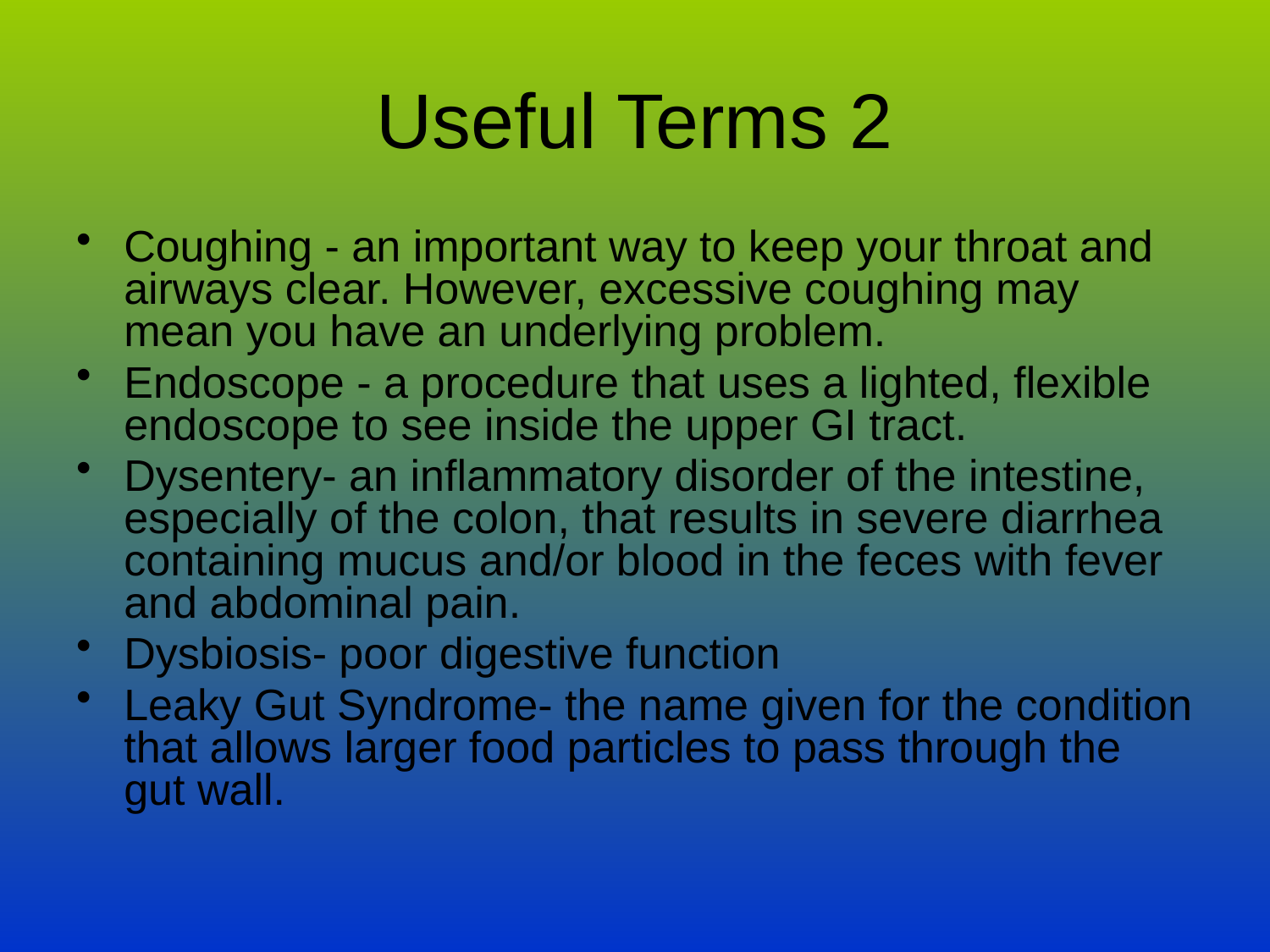

# Useful Terms 2
Coughing - an important way to keep your throat and airways clear. However, excessive coughing may mean you have an underlying problem.
Endoscope - a procedure that uses a lighted, flexible endoscope to see inside the upper GI tract.
Dysentery- an inflammatory disorder of the intestine, especially of the colon, that results in severe diarrhea containing mucus and/or blood in the feces with fever and abdominal pain.
Dysbiosis- poor digestive function
Leaky Gut Syndrome- the name given for the condition that allows larger food particles to pass through the gut wall.